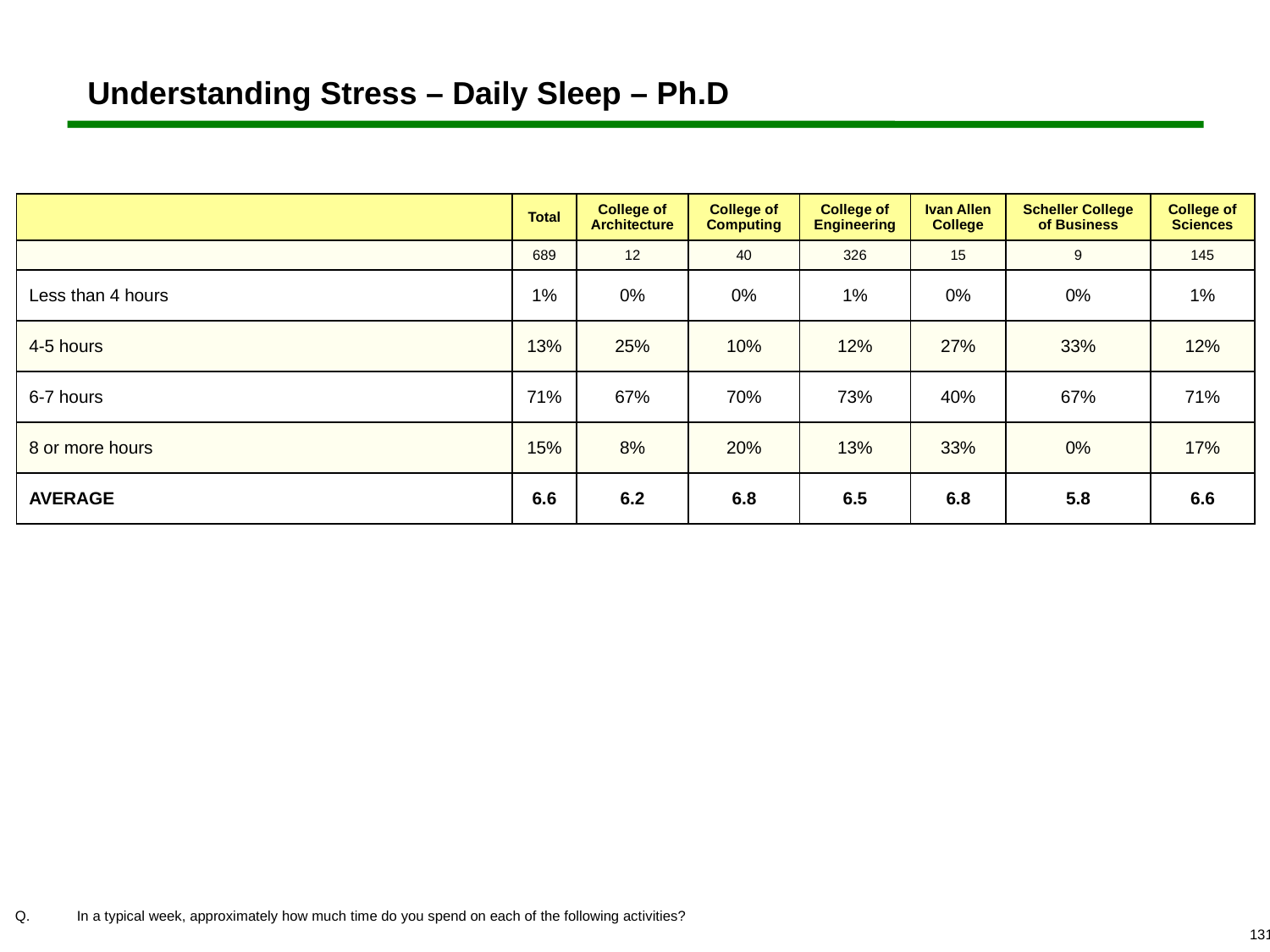

# Understanding Stress – Daily Sleep – Ph.D
|  | Total | College of Architecture | College of Computing | College of Engineering | Ivan Allen College | Scheller College of Business | College of Sciences |
| --- | --- | --- | --- | --- | --- | --- | --- |
|  | 689 | 12 | 40 | 326 | 15 | 9 | 145 |
| Less than 4 hours | 1% | 0% | 0% | 1% | 0% | 0% | 1% |
| 4-5 hours | 13% | 25% | 10% | 12% | 27% | 33% | 12% |
| 6-7 hours | 71% | 67% | 70% | 73% | 40% | 67% | 71% |
| 8 or more hours | 15% | 8% | 20% | 13% | 33% | 0% | 17% |
| AVERAGE | 6.6 | 6.2 | 6.8 | 6.5 | 6.8 | 5.8 | 6.6 |
 	In a typical week, approximately how much time do you spend on each of the following activities?